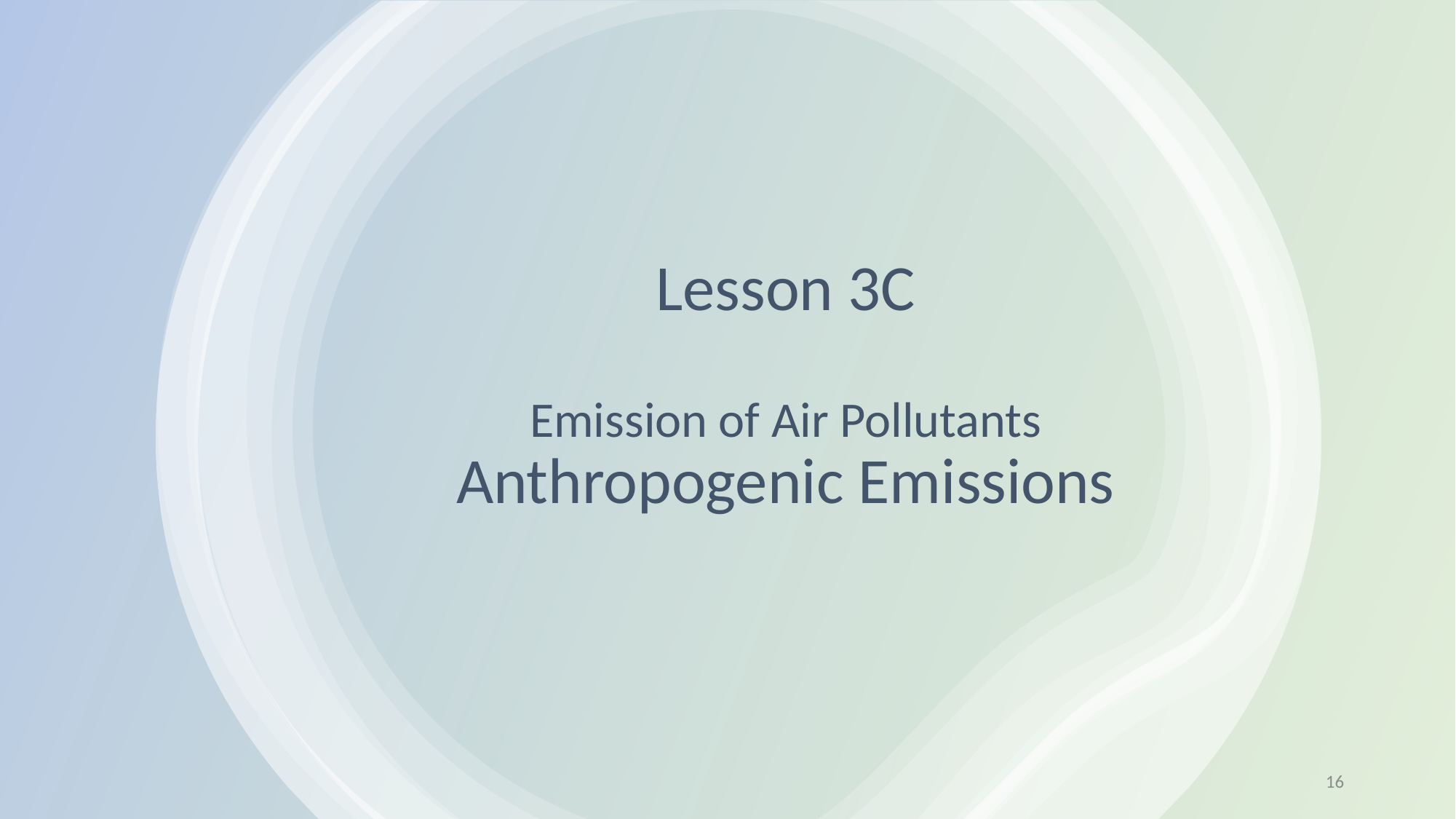

# Lesson 3C Emission of Air Pollutants Anthropogenic Emissions
16